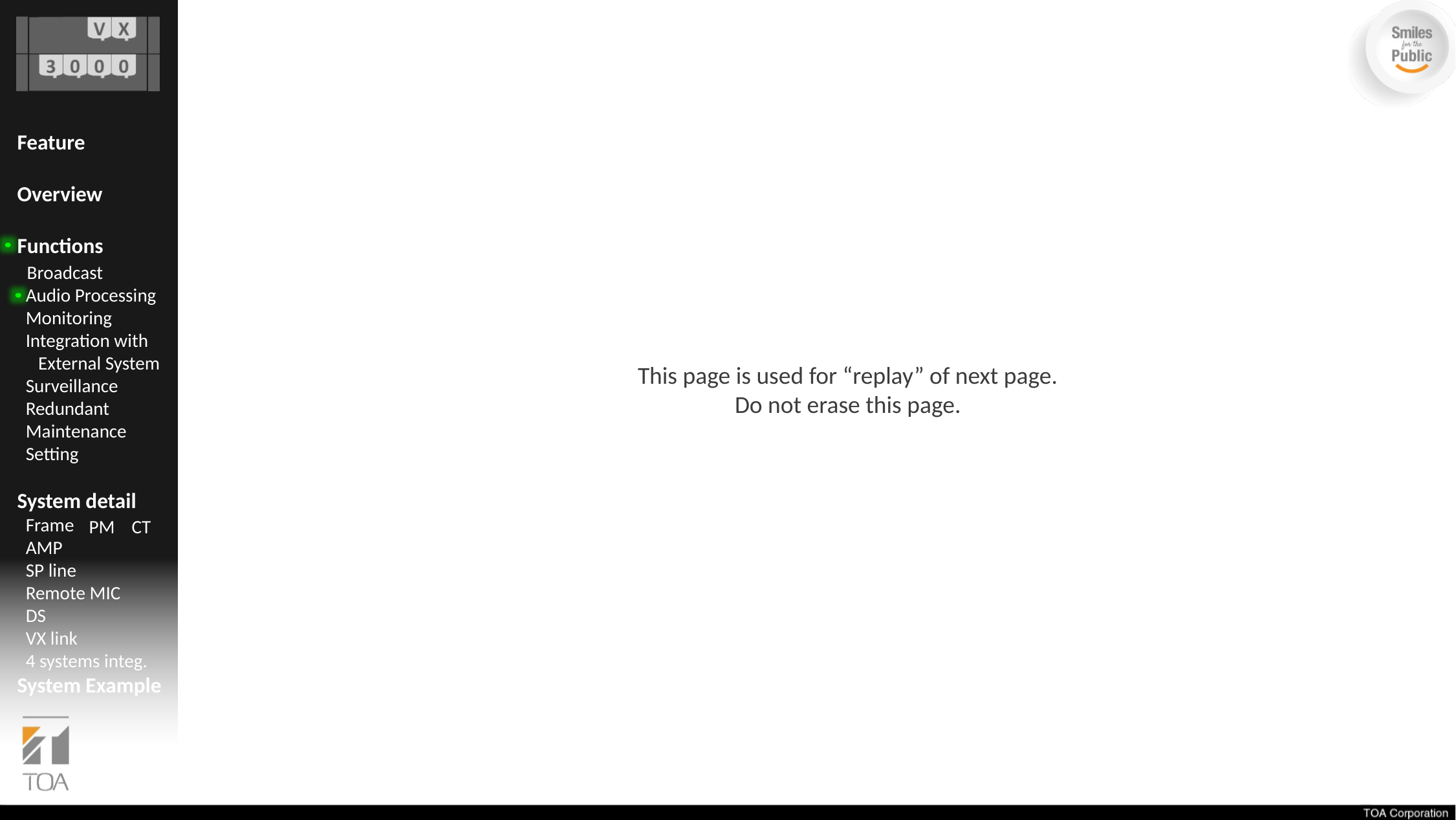

This page is used for “replay” of next page.
Do not erase this page.